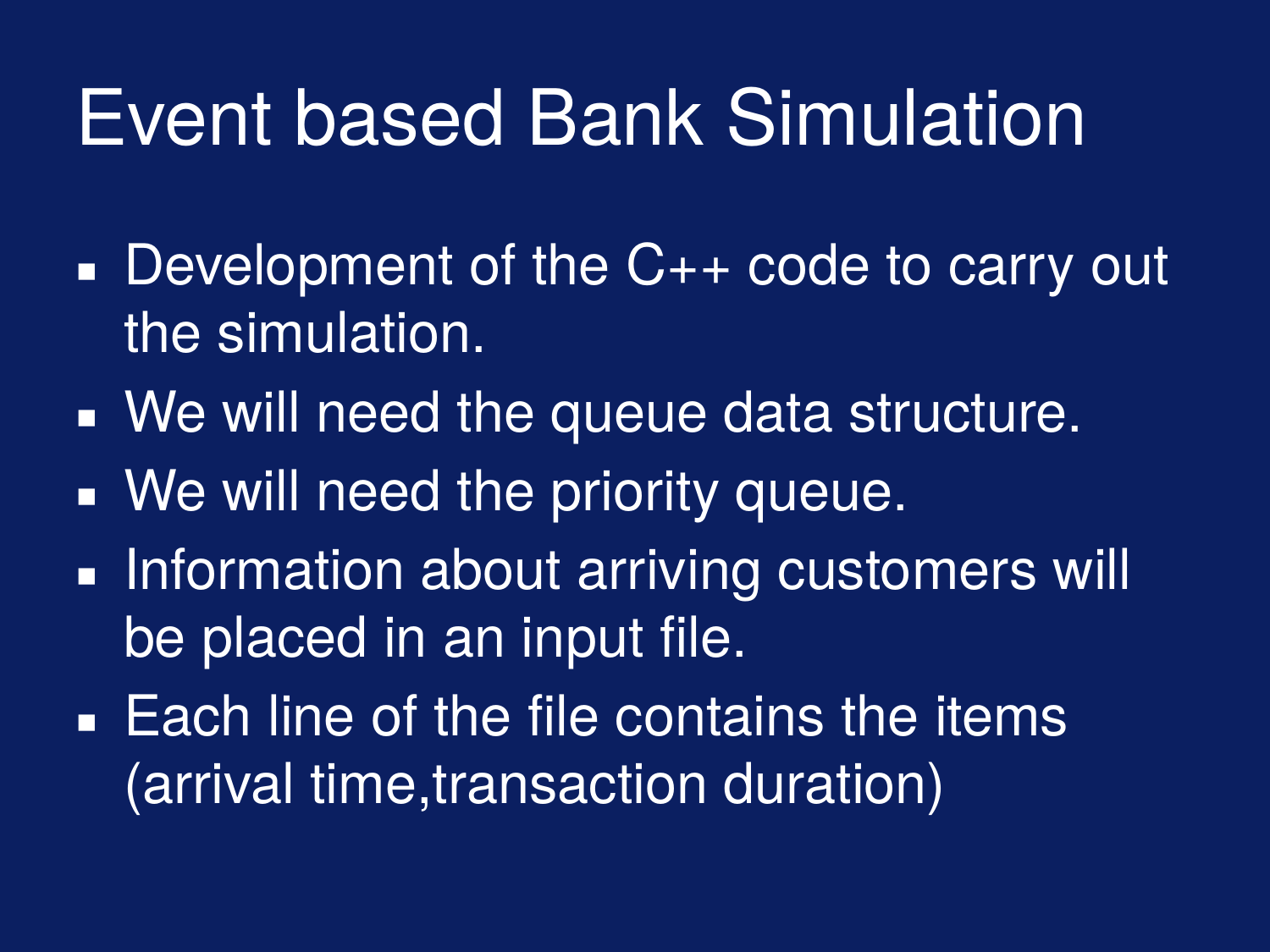

# Event based Bank Simulation
Development of the C++ code to carry out the simulation.
We will need the queue data structure.
We will need the priority queue.
Information about arriving customers will be placed in an input file.
Each line of the file contains the items (arrival time,transaction duration)